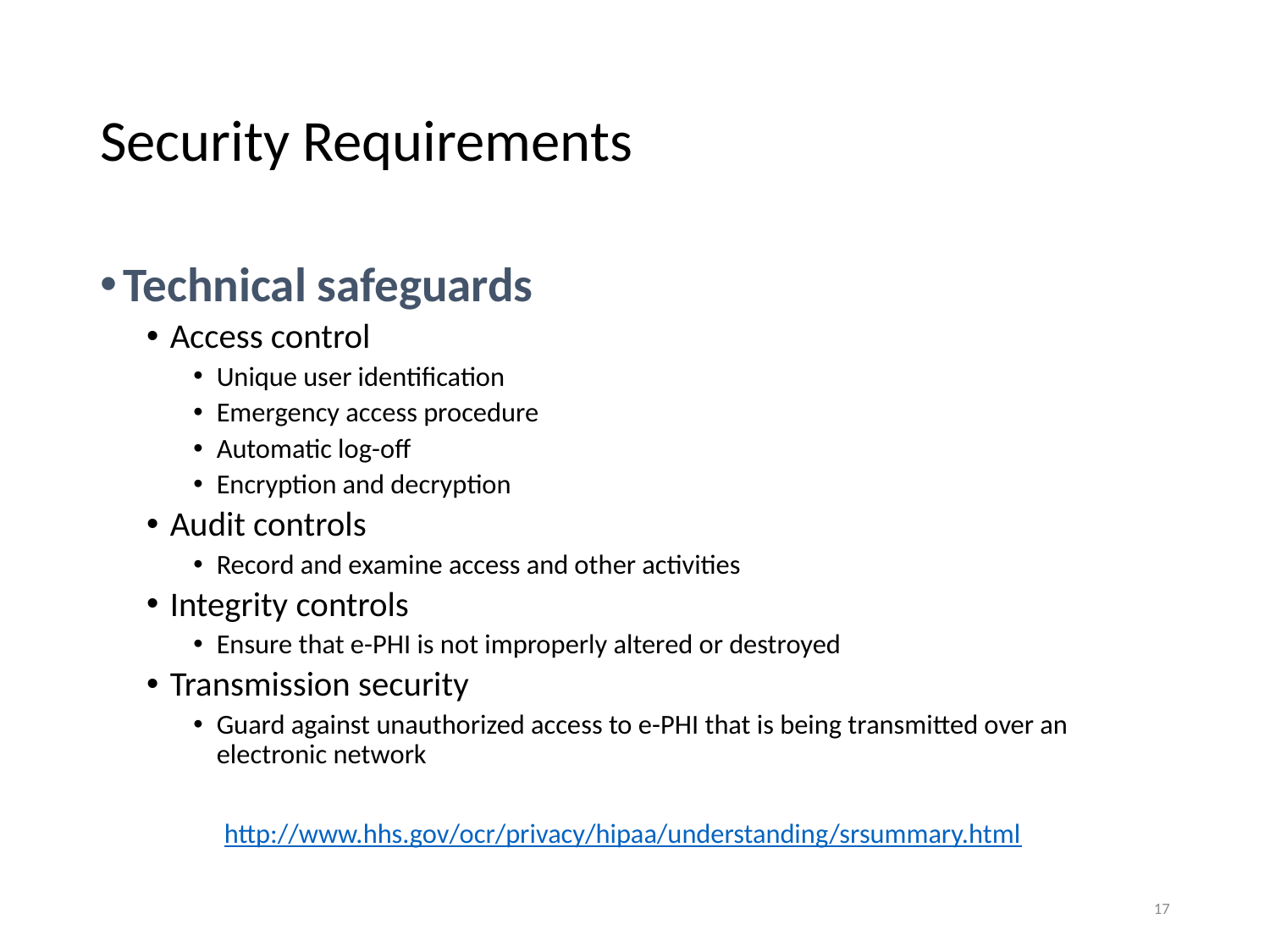

# Security Requirements
Technical safeguards
Access control
Unique user identification
Emergency access procedure
Automatic log-off
Encryption and decryption
Audit controls
Record and examine access and other activities
Integrity controls
Ensure that e-PHI is not improperly altered or destroyed
Transmission security
Guard against unauthorized access to e-PHI that is being transmitted over an electronic network

http://www.hhs.gov/ocr/privacy/hipaa/understanding/srsummary.html

17